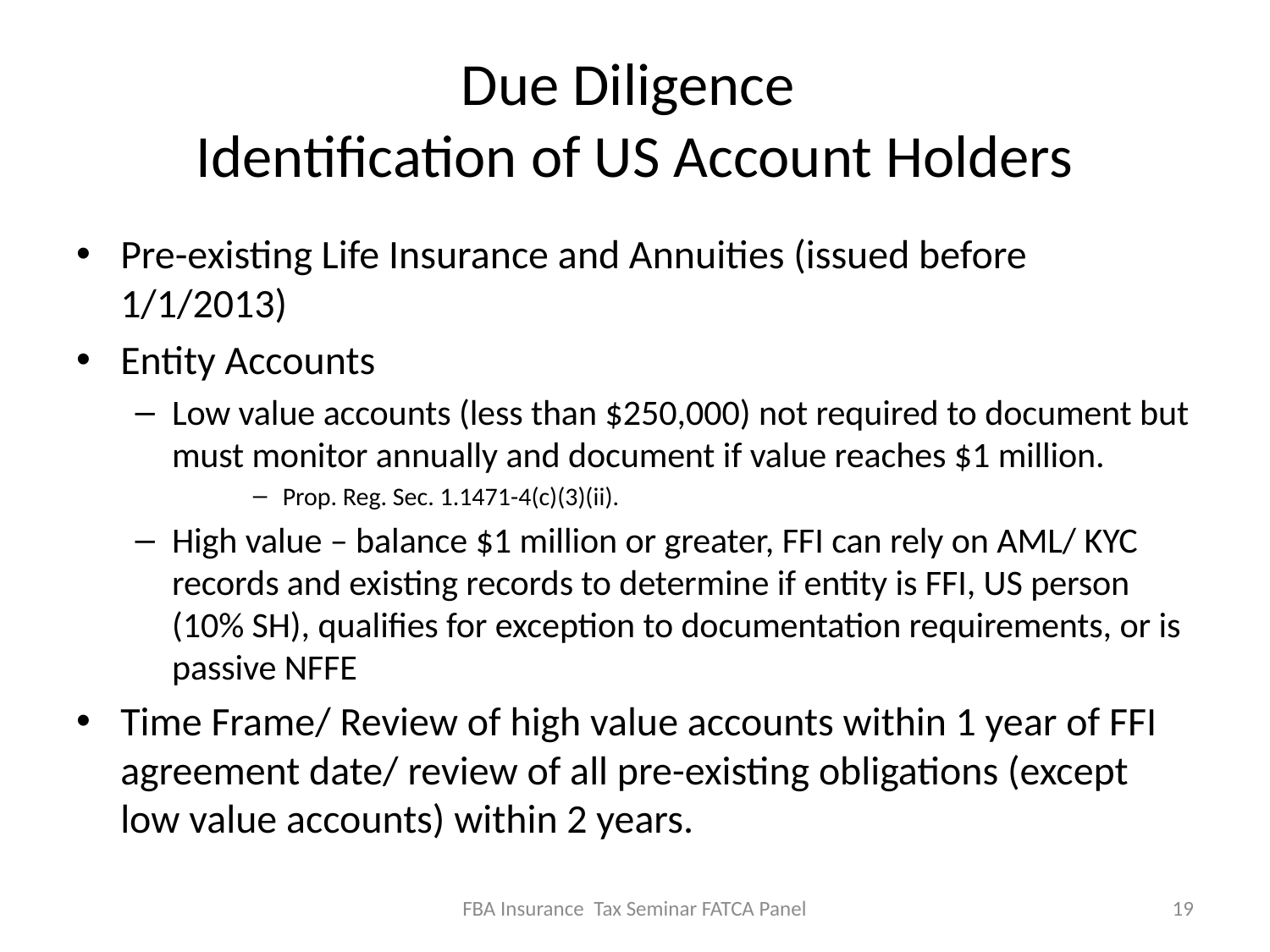

# Due Diligence Identification of US Account Holders
Pre-existing Life Insurance and Annuities (issued before 1/1/2013)
Entity Accounts
Low value accounts (less than $250,000) not required to document but must monitor annually and document if value reaches $1 million.
Prop. Reg. Sec. 1.1471-4(c)(3)(ii).
High value – balance $1 million or greater, FFI can rely on AML/ KYC records and existing records to determine if entity is FFI, US person (10% SH), qualifies for exception to documentation requirements, or is passive NFFE
Time Frame/ Review of high value accounts within 1 year of FFI agreement date/ review of all pre-existing obligations (except low value accounts) within 2 years.

FBA Insurance  Tax Seminar FATCA Panel
19